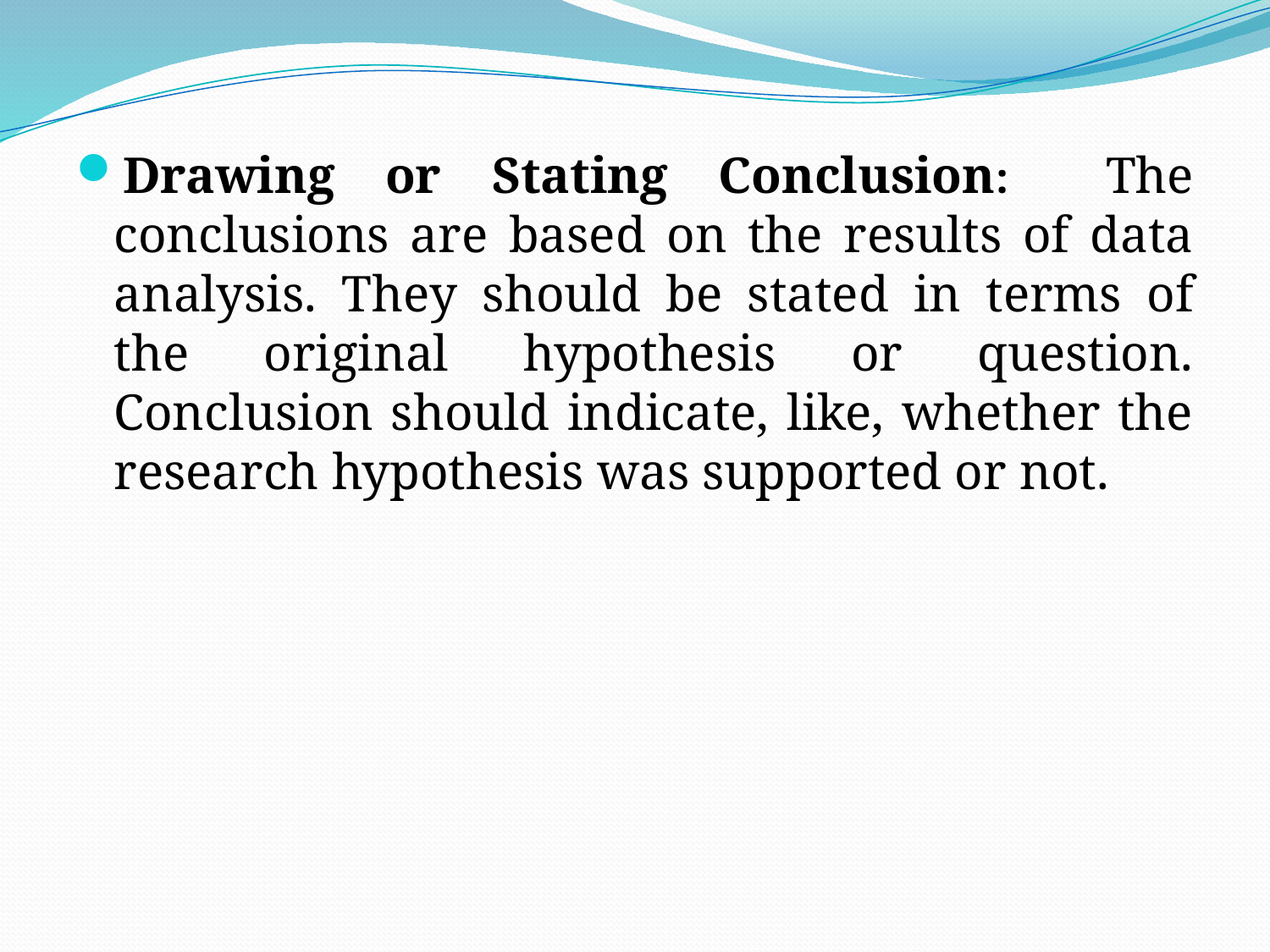

Drawing or Stating Conclusion:  The conclusions are based on the results of data analysis. They should be stated in terms of the original hypothesis or question. Conclusion should indicate, like, whether the research hypothesis was supported or not.